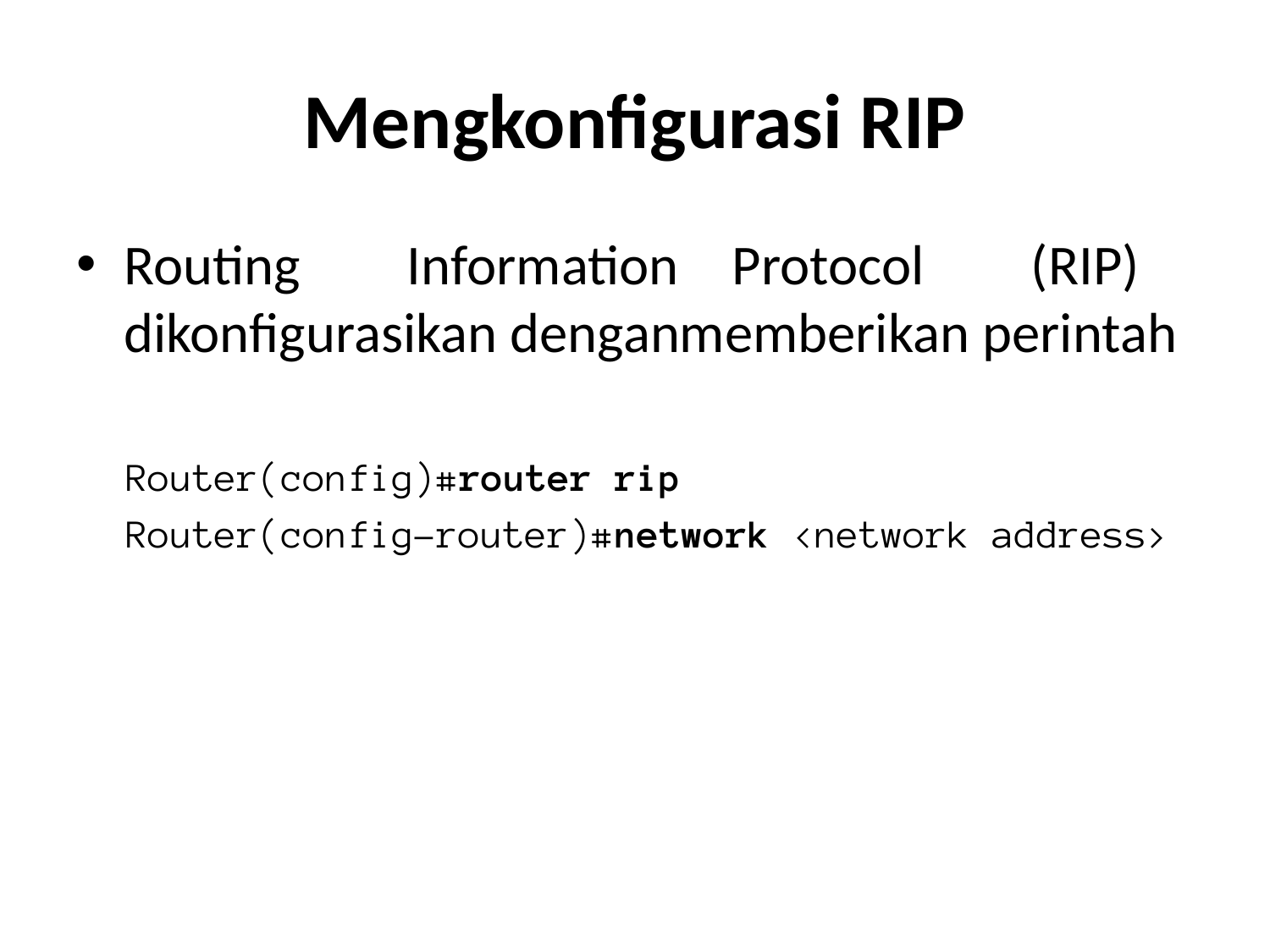

# Mengkonfigurasi RIP
Routing  Information Protocol  (RIP)  dikonfigurasikan denganmemberikan perintah

Router(config)#router rip
Router(config-router)#network <network address>